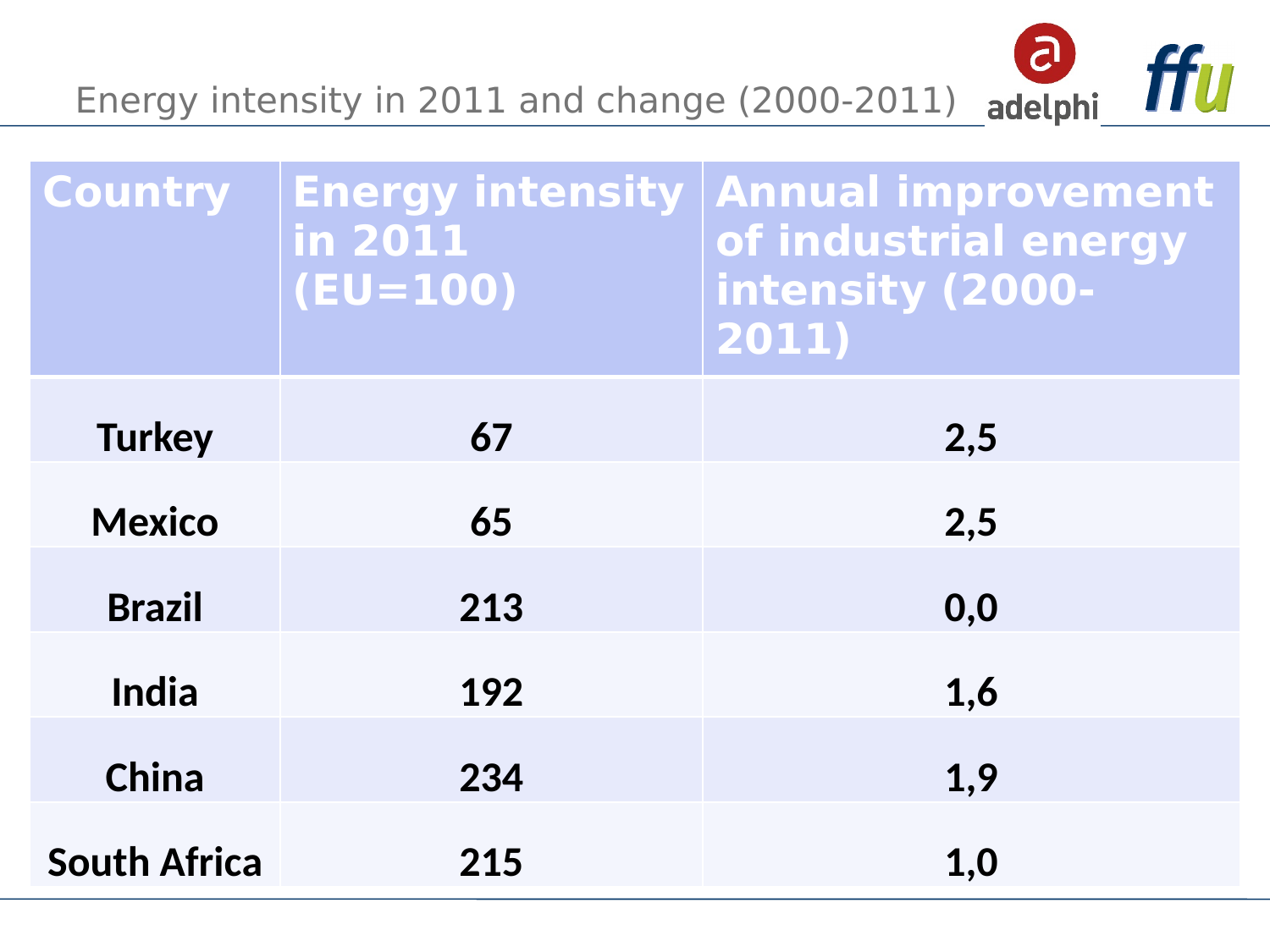

# Energy intensity in 2011 and change (2000-2011)
| Country | Energy intensity in 2011 (EU=100) | Annual improvement of industrial energy intensity (2000-2011) |
| --- | --- | --- |
| Turkey | 67 | 2,5 |
| Mexico | 65 | 2,5 |
| Brazil | 213 | 0,0 |
| India | 192 | 1,6 |
| China | 234 | 1,9 |
| South Africa | 215 | 1,0 |